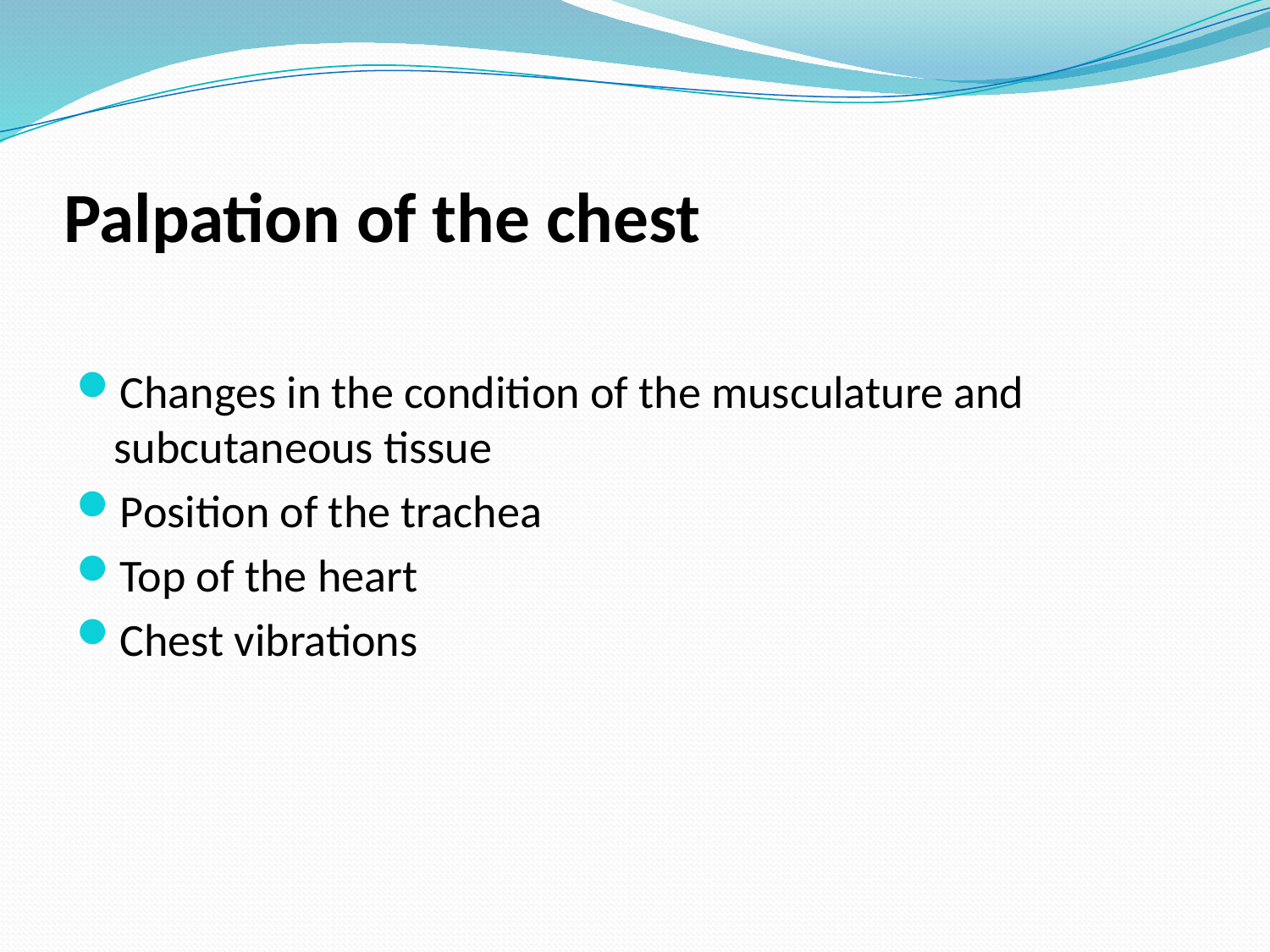

# Palpation of the chest
Changes in the condition of the musculature and subcutaneous tissue
Position of the trachea
Top of the heart
Chest vibrations